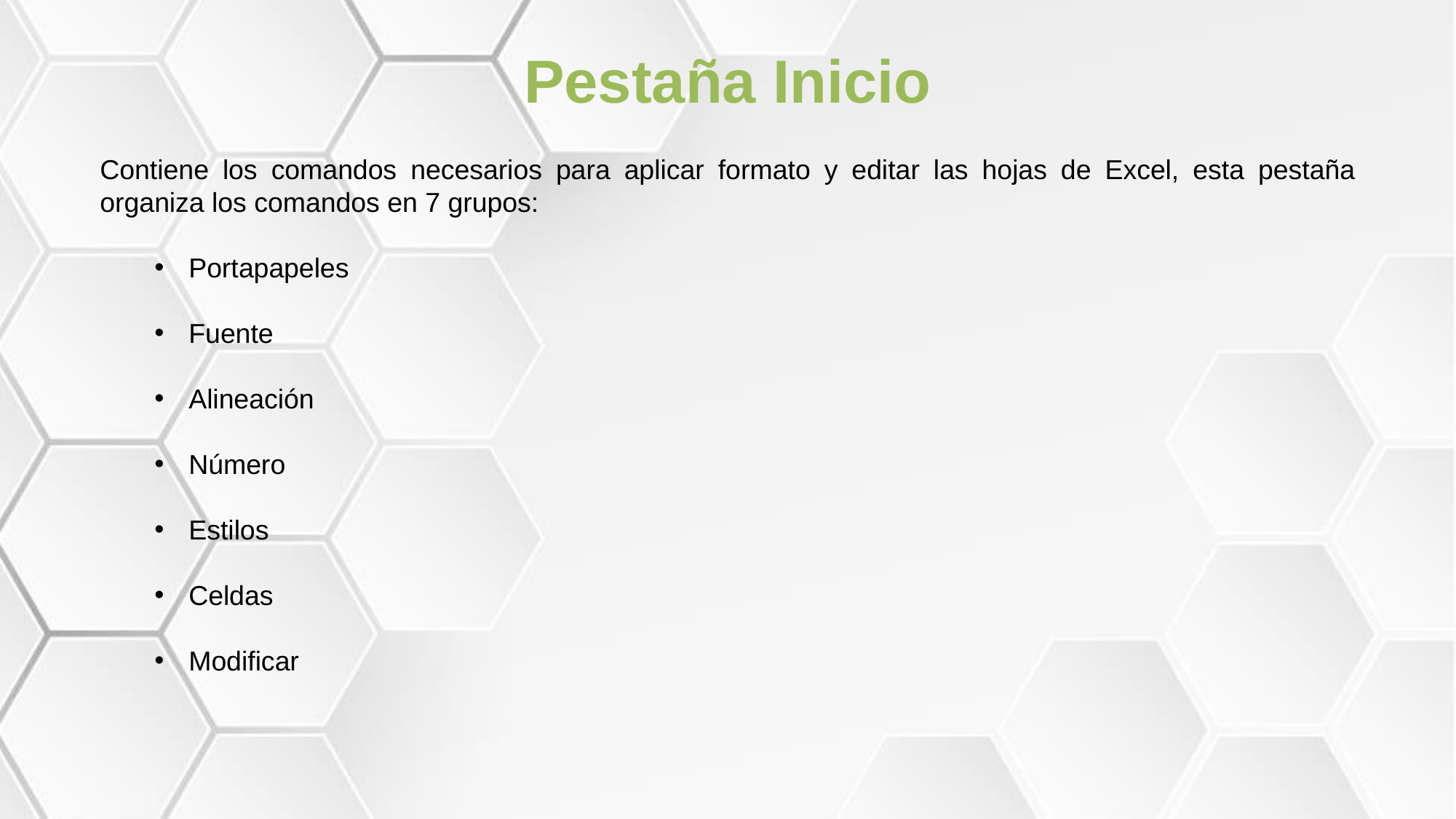

# Pestaña Inicio
Contiene los comandos necesarios para aplicar formato y editar las hojas de Excel, esta pestaña organiza los comandos en 7 grupos:

Portapapeles

Fuente

Alineación

Número

Estilos

Celdas

Modificar